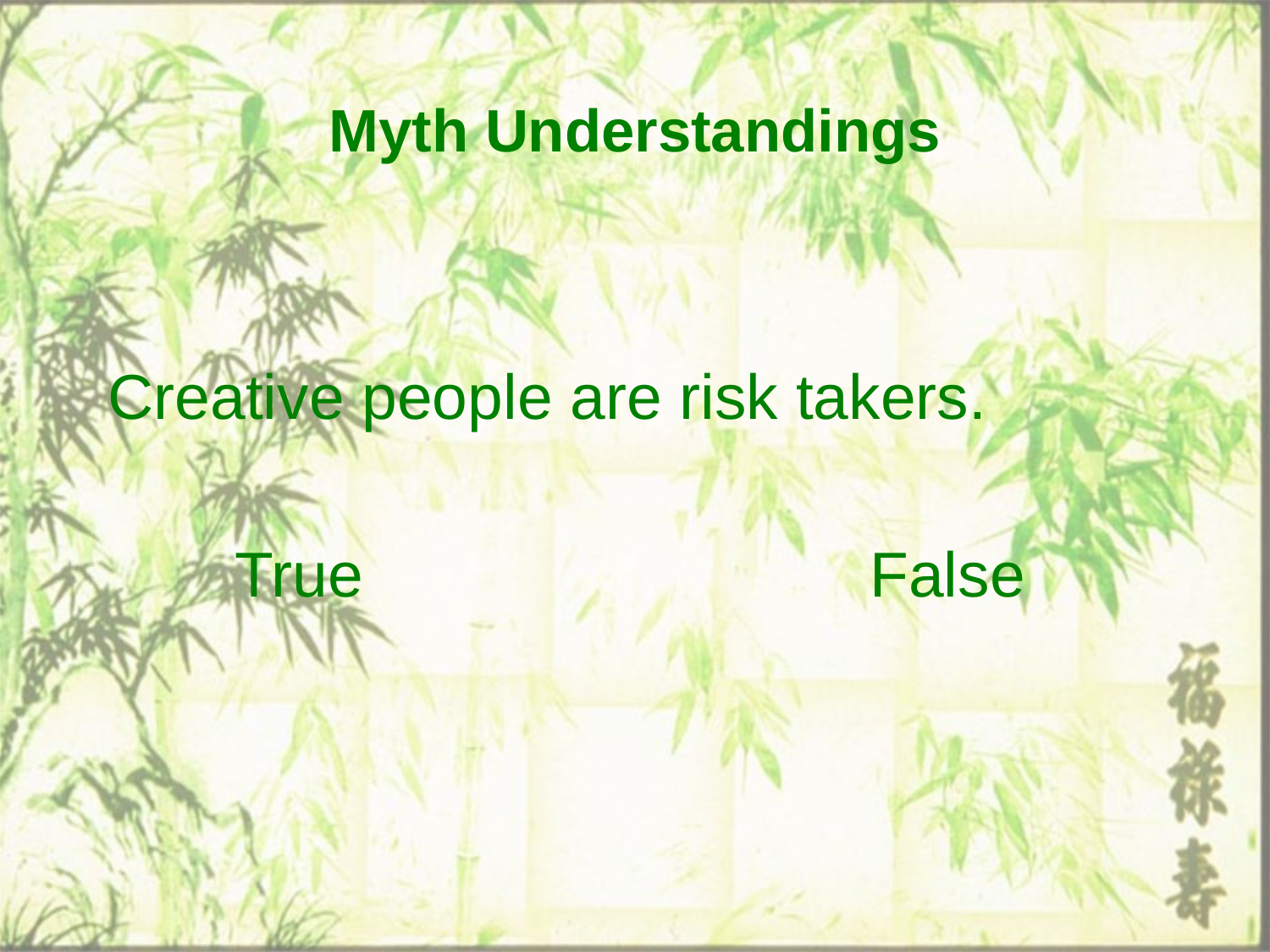

# Myth Understandings

Creative people are risk takers.

	True				False